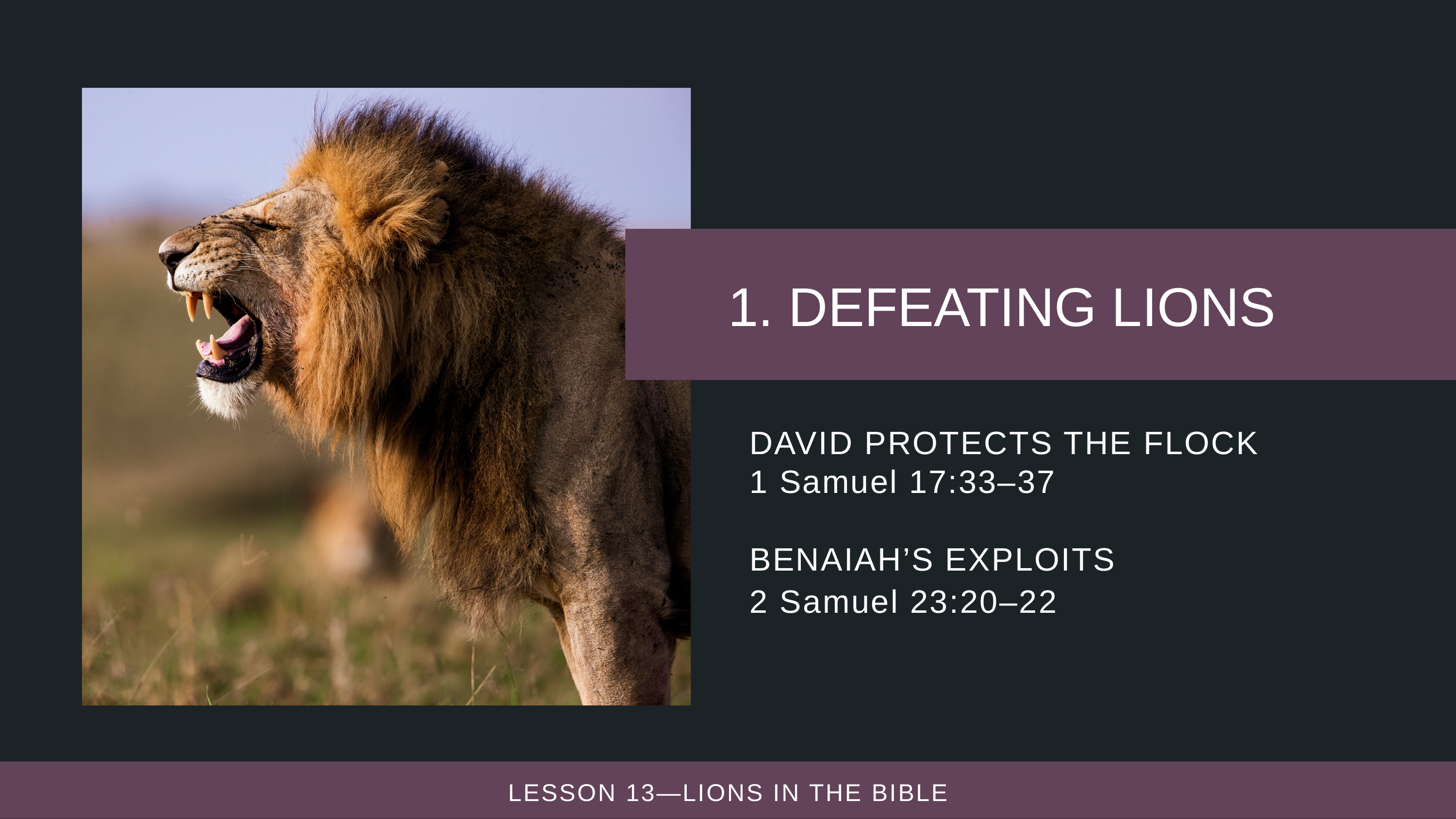

DAVID PROTECTS THE FLOCK
1 Samuel 17:33–37

BENAIAH’S EXPLOITS
2 Samuel 23:20–22